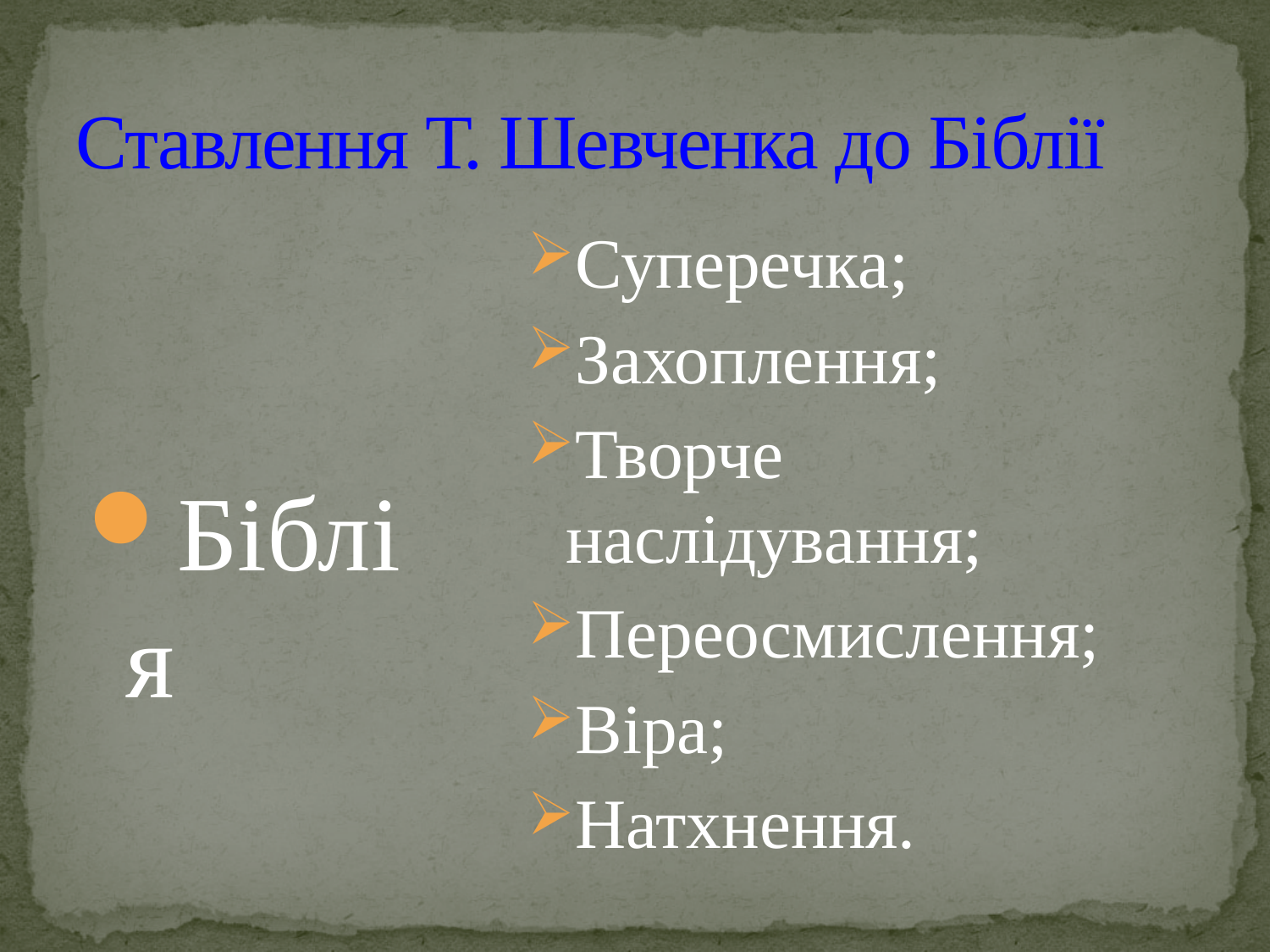

# Ставлення Т. Шевченка до Біблії

Біблія
Суперечка;
Захоплення;
Творче наслідування;
Переосмислення;
Віра;
Натхнення.